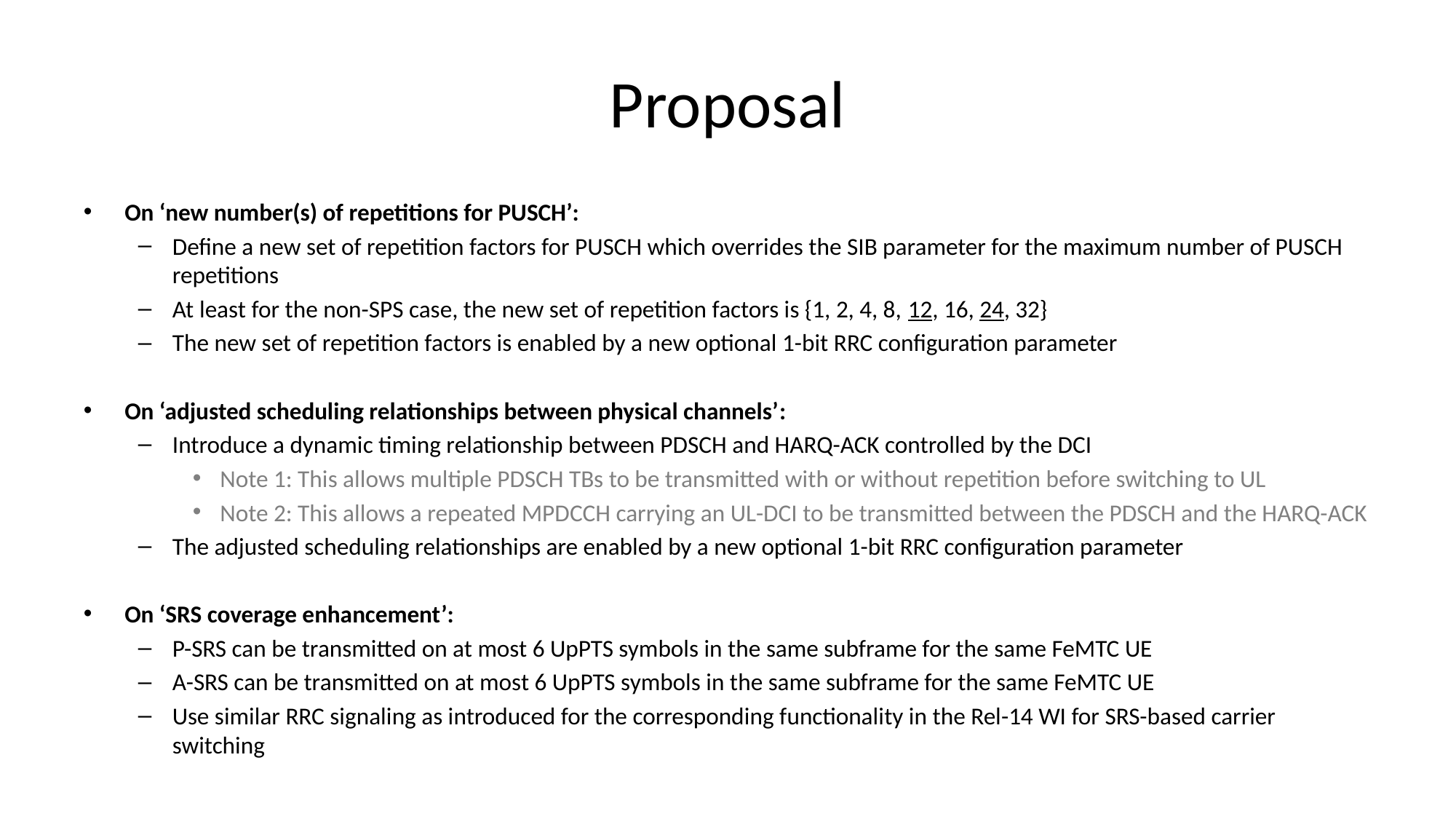

# Proposal
On ‘new number(s) of repetitions for PUSCH’:
Define a new set of repetition factors for PUSCH which overrides the SIB parameter for the maximum number of PUSCH repetitions
At least for the non-SPS case, the new set of repetition factors is {1, 2, 4, 8, 12, 16, 24, 32}
The new set of repetition factors is enabled by a new optional 1-bit RRC configuration parameter

On ‘adjusted scheduling relationships between physical channels’:
Introduce a dynamic timing relationship between PDSCH and HARQ-ACK controlled by the DCI
Note 1: This allows multiple PDSCH TBs to be transmitted with or without repetition before switching to UL
Note 2: This allows a repeated MPDCCH carrying an UL-DCI to be transmitted between the PDSCH and the HARQ-ACK
The adjusted scheduling relationships are enabled by a new optional 1-bit RRC configuration parameter

On ‘SRS coverage enhancement’:
P-SRS can be transmitted on at most 6 UpPTS symbols in the same subframe for the same FeMTC UE
A-SRS can be transmitted on at most 6 UpPTS symbols in the same subframe for the same FeMTC UE
Use similar RRC signaling as introduced for the corresponding functionality in the Rel-14 WI for SRS-based carrier switching